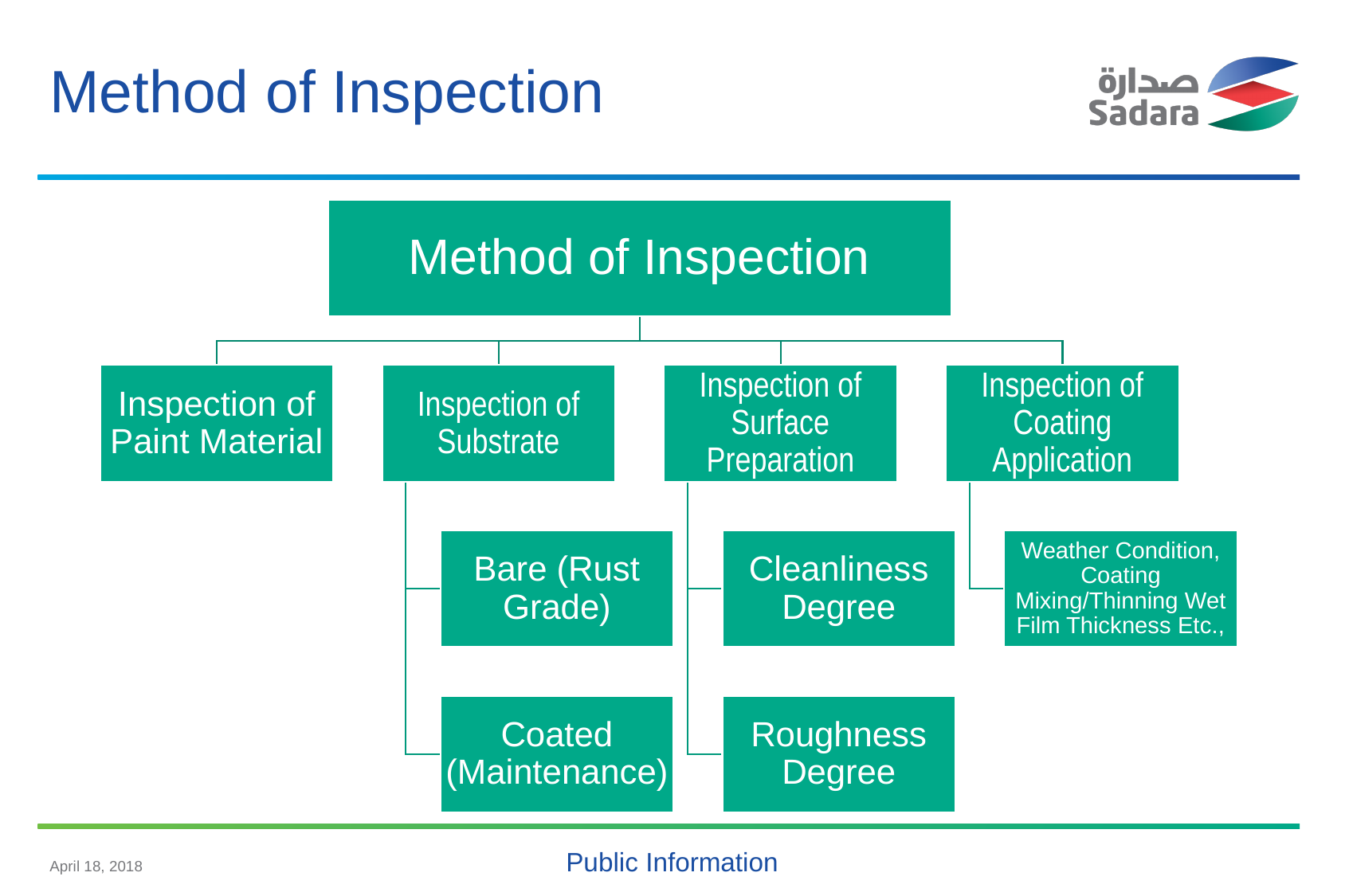

# Method of Inspection
Method of Inspection
Inspection of Paint Material
Inspection of Substrate
Bare (Rust Grade)
Coated (Maintenance)
Inspection of Surface Preparation
Cleanliness Degree
Roughness Degree
Inspection of Coating Application
Weather Condition, Coating Mixing/Thinning Wet Film Thickness Etc.,
April 18, 2018